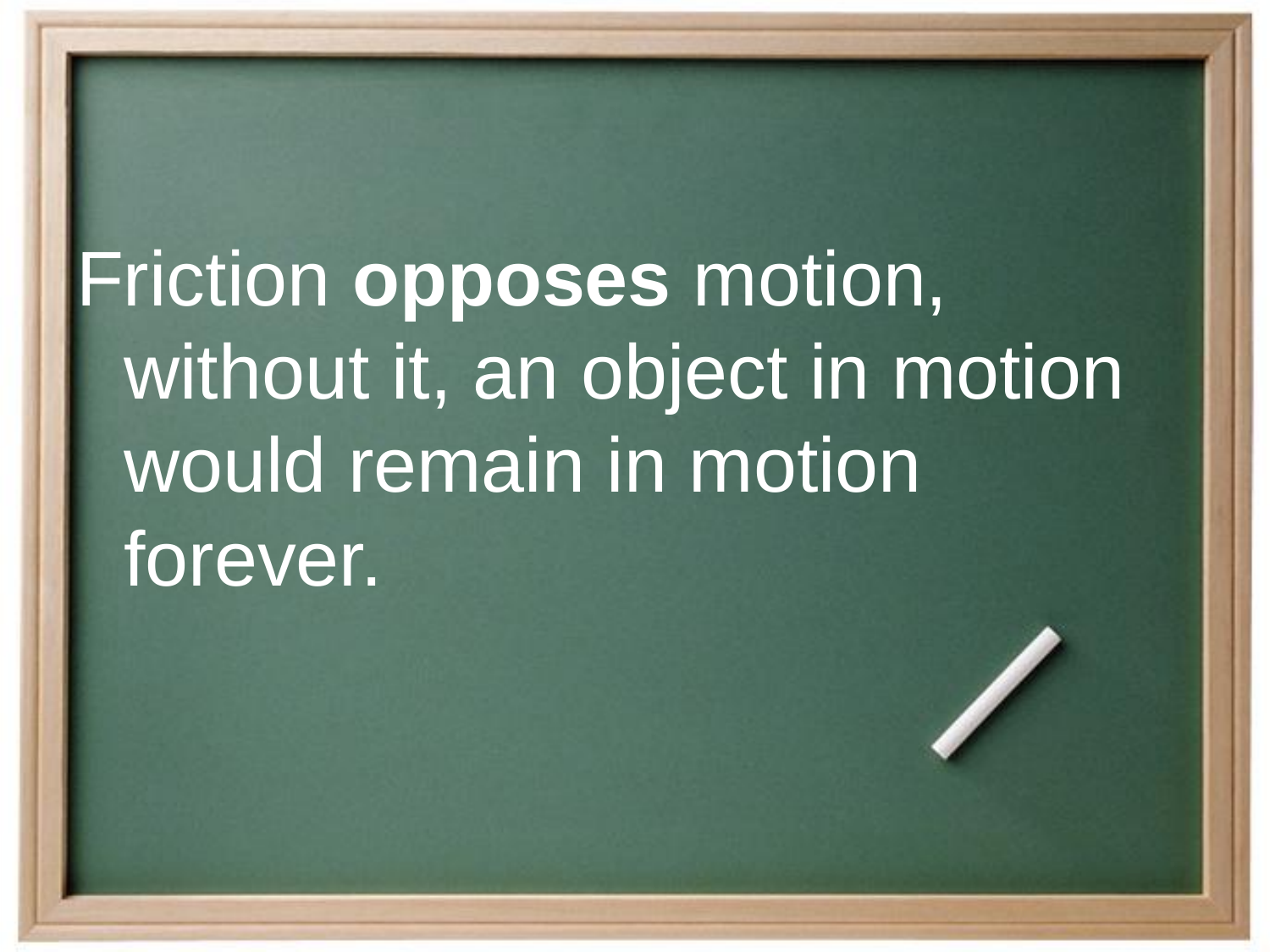

#
Friction opposes motion, without it, an object in motion would remain in motion forever.